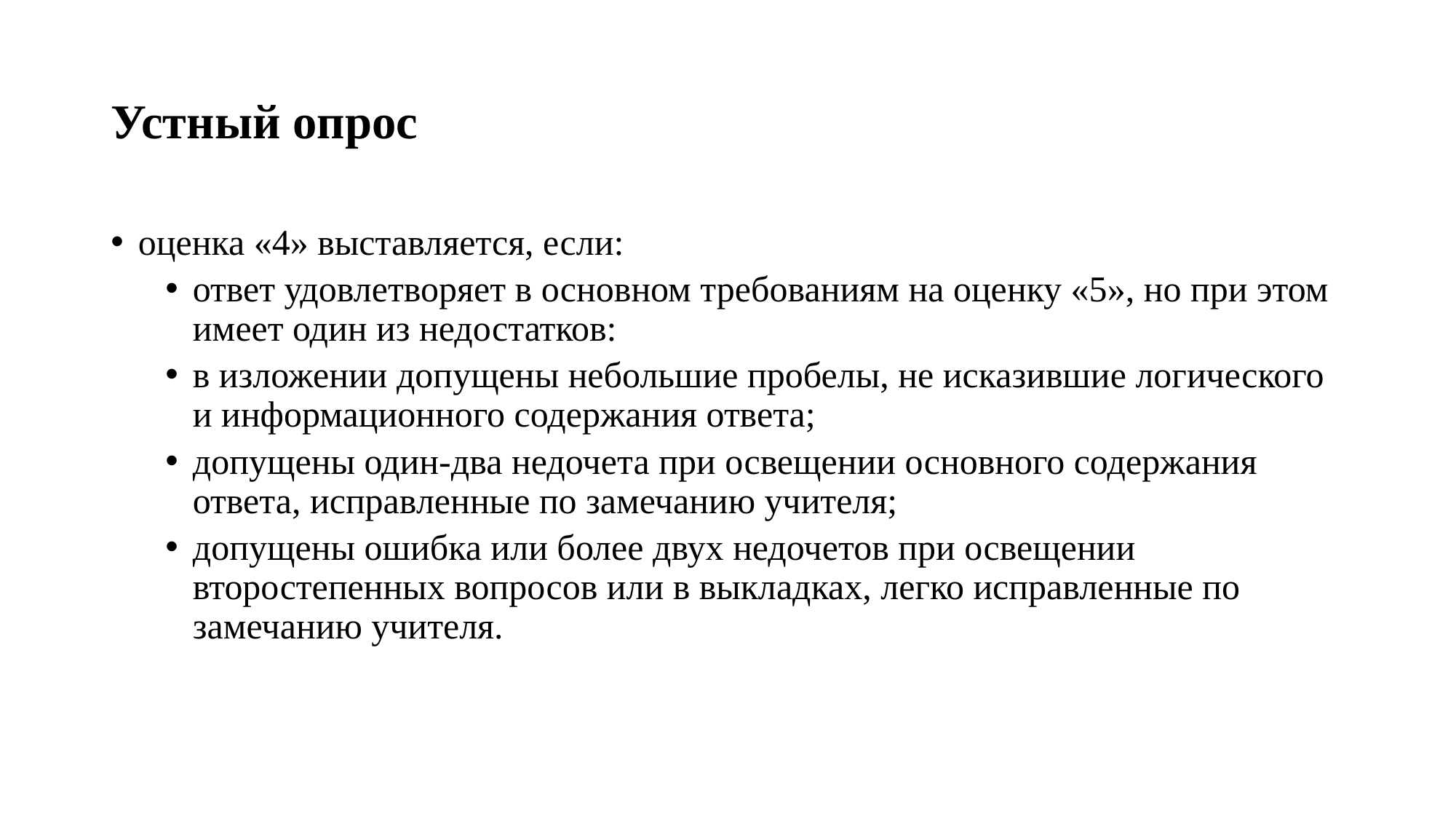

# Устный опрос
оценка «4» выставляется, если:
ответ удовлетворяет в основном требованиям на оценку «5», но при этом имеет один из недостатков:
в изложении допущены небольшие пробелы, не исказившие логического и информационного содержания ответа;
допущены один-два недочета при освещении основного содержания ответа, исправленные по замечанию учителя;
допущены ошибка или более двух недочетов при освещении второстепенных вопросов или в выкладках, легко исправленные по замечанию учителя.